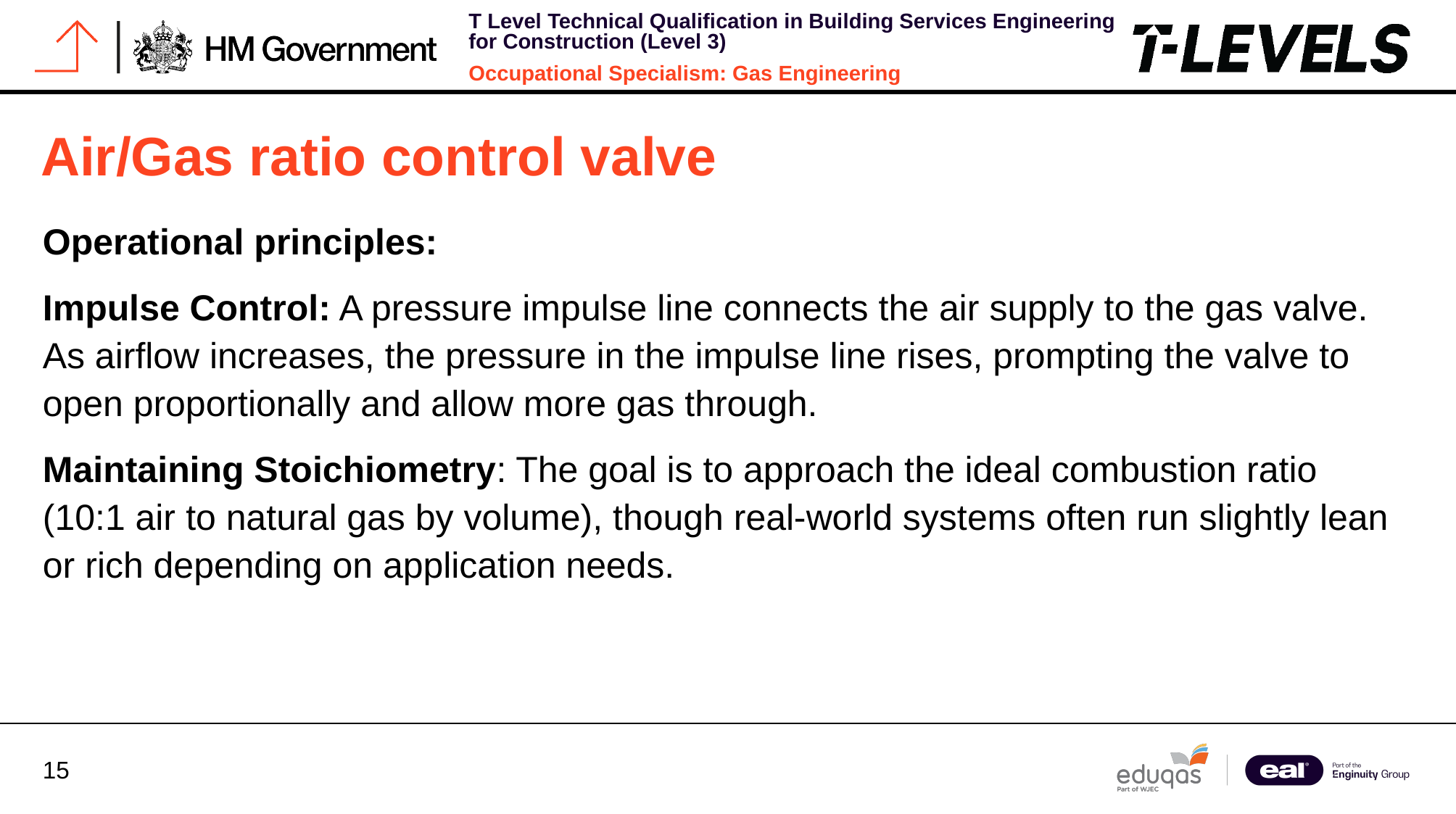

# Air/Gas ratio control valve
Operational principles:
Impulse Control: A pressure impulse line connects the air supply to the gas valve. As airflow increases, the pressure in the impulse line rises, prompting the valve to open proportionally and allow more gas through.
Maintaining Stoichiometry: The goal is to approach the ideal combustion ratio (10:1 air to natural gas by volume), though real-world systems often run slightly lean or rich depending on application needs.